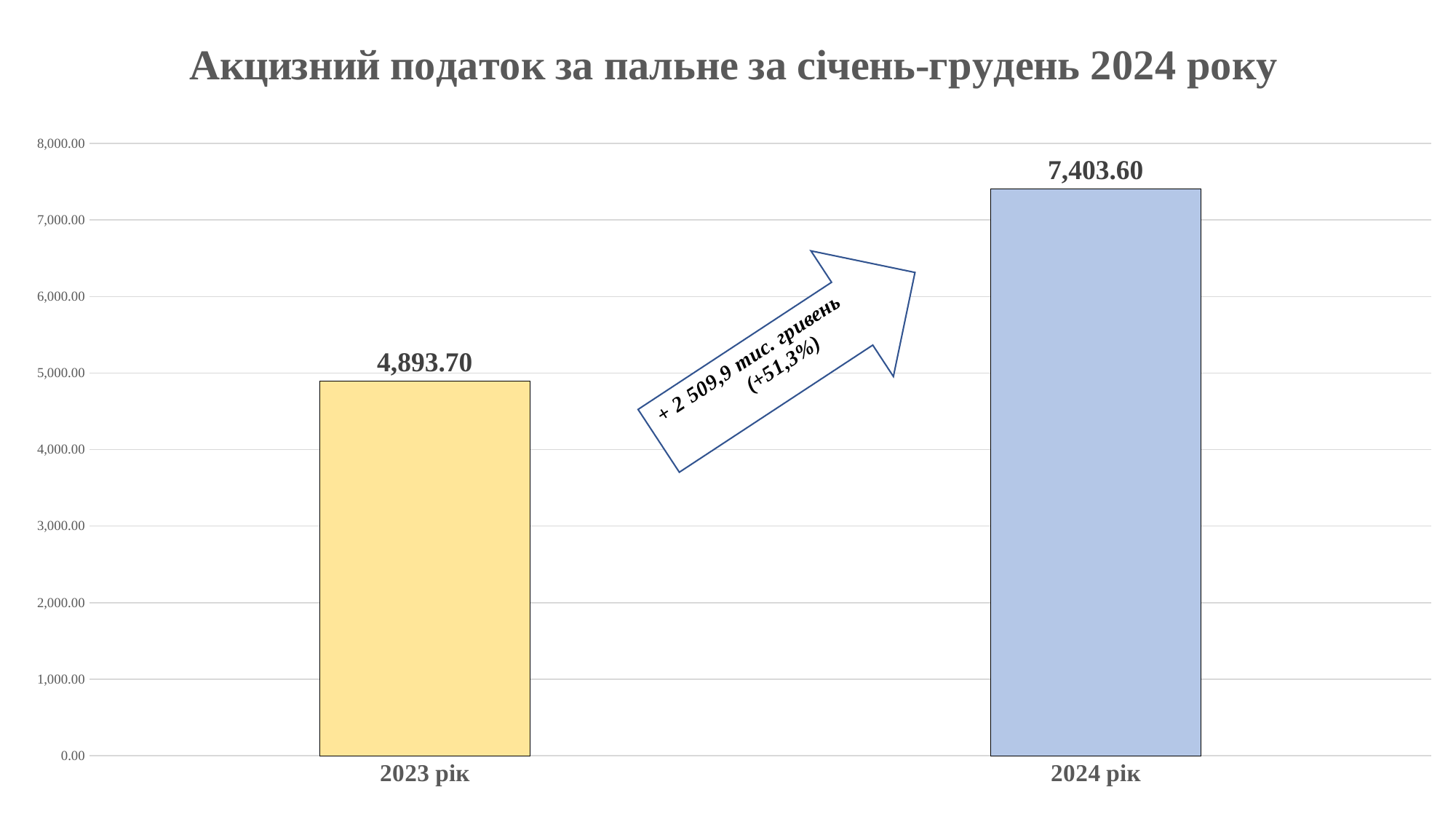

### Chart: Акцизний податок за пальне за січень-грудень 2024 року

| Category |  |
|---|---|
| 2023 рік | 4893.7 |
| 2024 рік | 7403.6 |